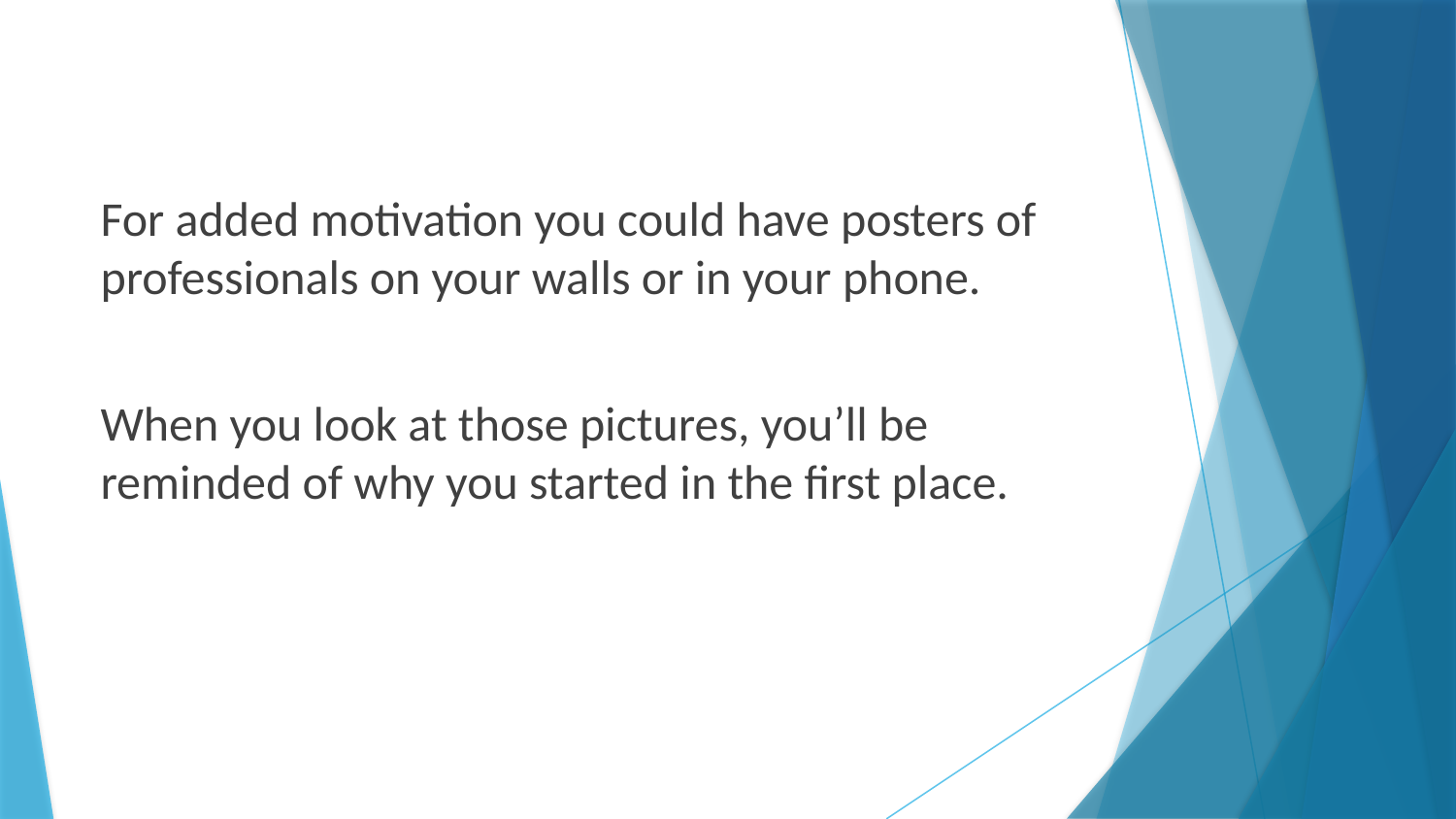

For added motivation you could have posters of professionals on your walls or in your phone.

When you look at those pictures, you’ll be reminded of why you started in the first place.